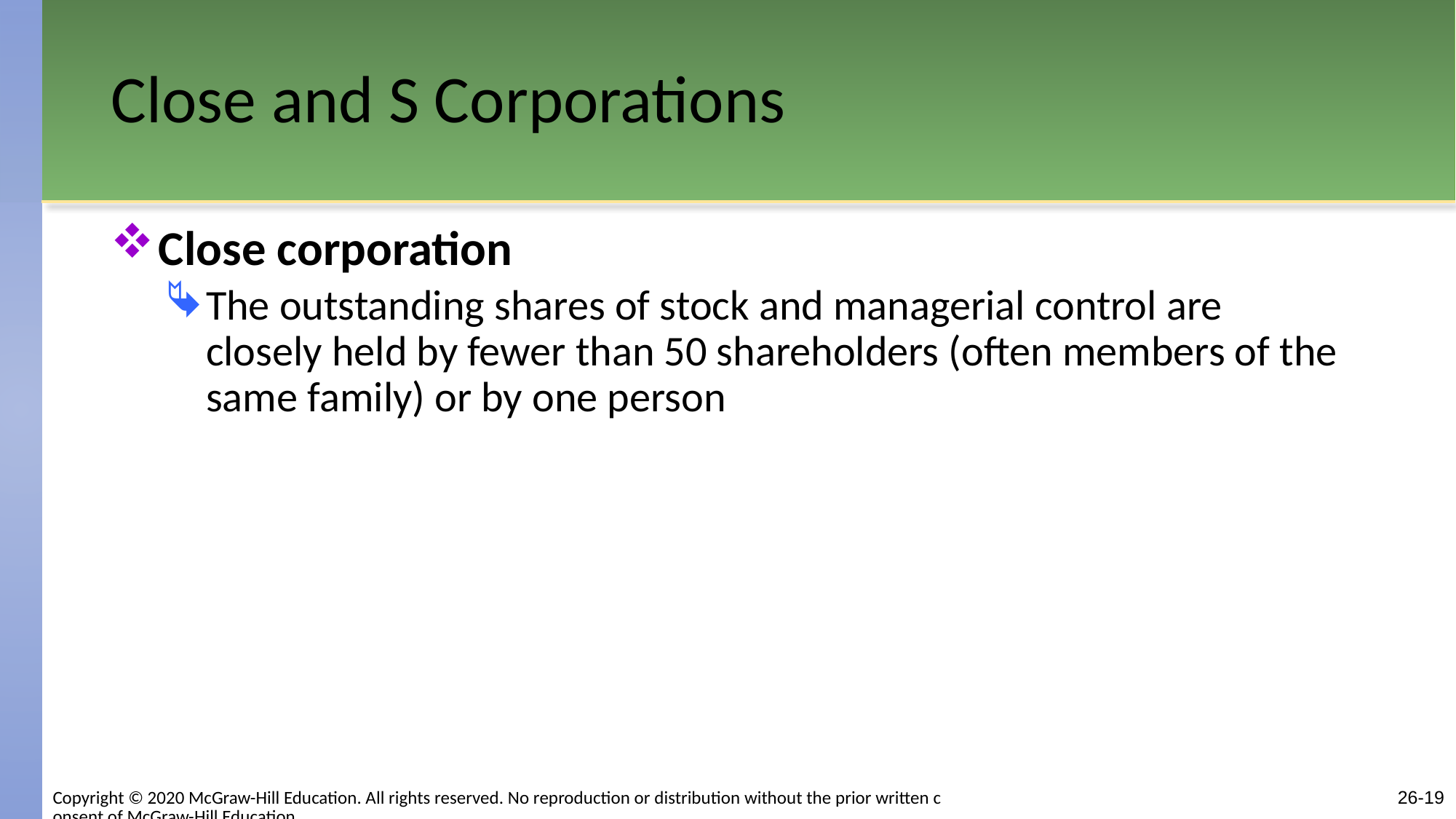

# Close and S Corporations
Close corporation
The outstanding shares of stock and managerial control are closely held by fewer than 50 shareholders (often members of the same family) or by one person
Copyright © 2020 McGraw-Hill Education. All rights reserved. No reproduction or distribution without the prior written consent of McGraw-Hill Education.
26-19